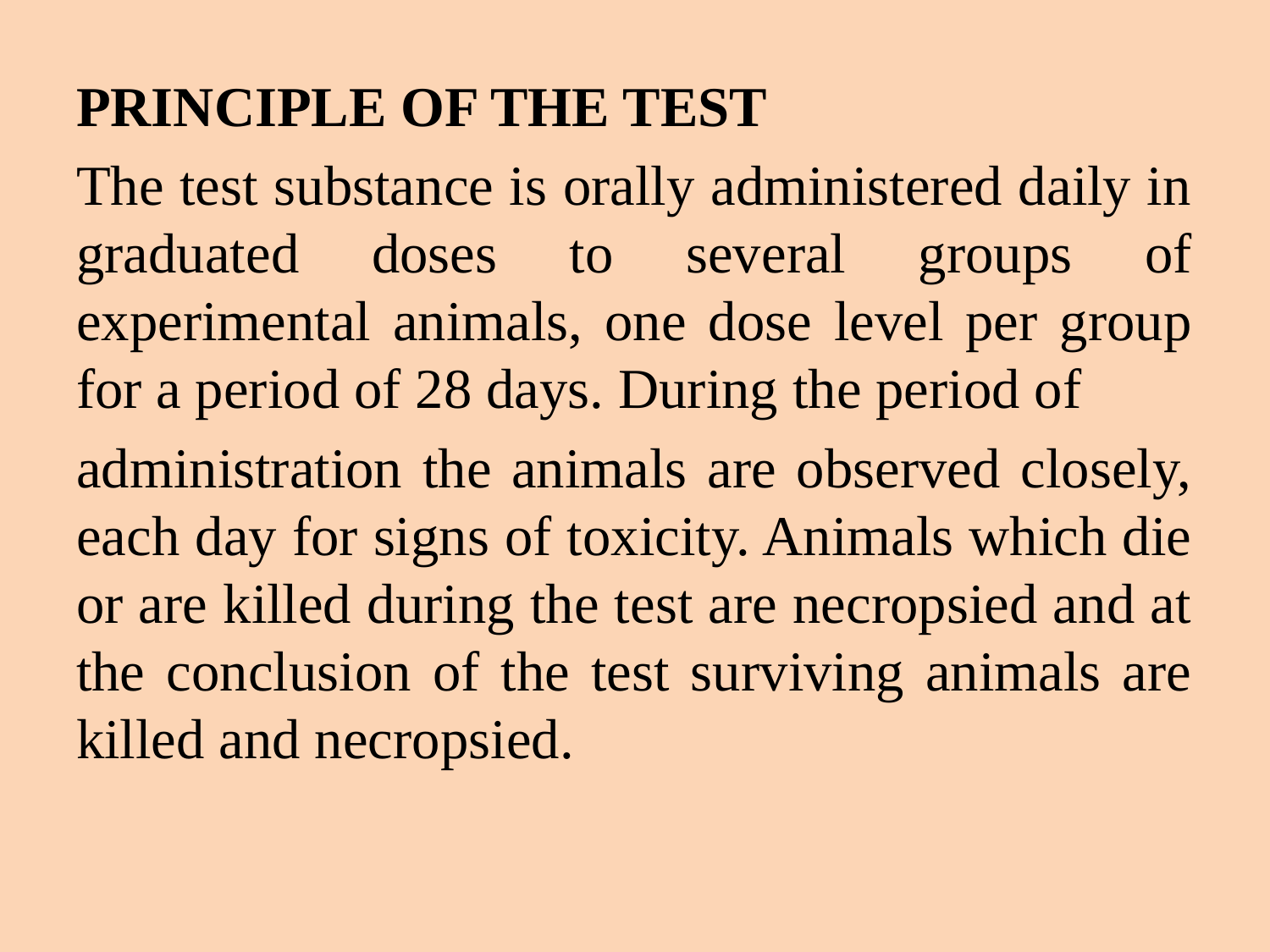

PRINCIPLE OF THE TEST
The test substance is orally administered daily in graduated doses to several groups of experimental animals, one dose level per group for a period of 28 days. During the period of
administration the animals are observed closely, each day for signs of toxicity. Animals which die or are killed during the test are necropsied and at the conclusion of the test surviving animals are killed and necropsied.